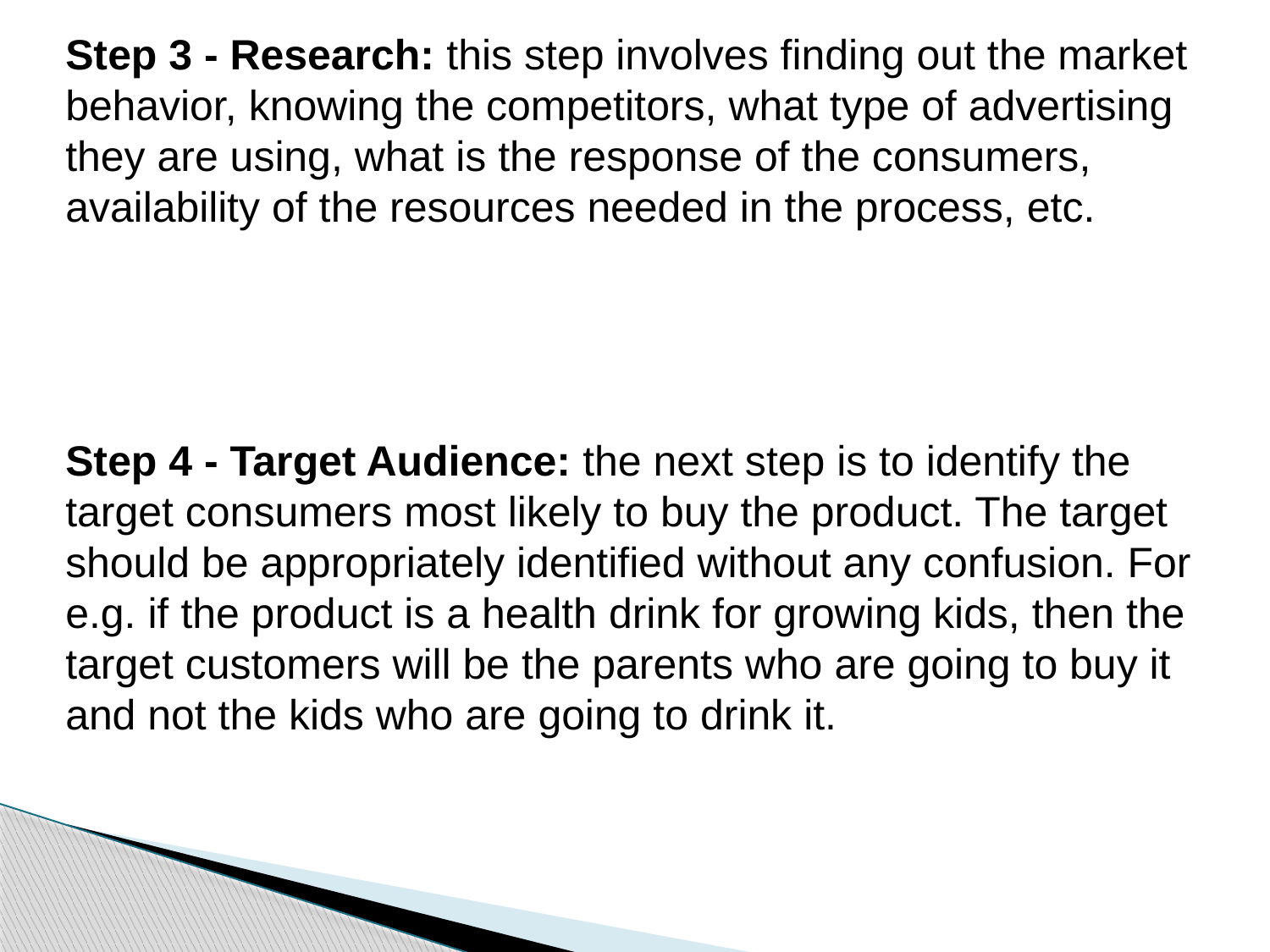

Step 3 - Research: this step involves finding out the market behavior, knowing the competitors, what type of advertising they are using, what is the response of the consumers, availability of the resources needed in the process, etc.

Step 4 - Target Audience: the next step is to identify the target consumers most likely to buy the product. The target should be appropriately identified without any confusion. For e.g. if the product is a health drink for growing kids, then the target customers will be the parents who are going to buy it and not the kids who are going to drink it.